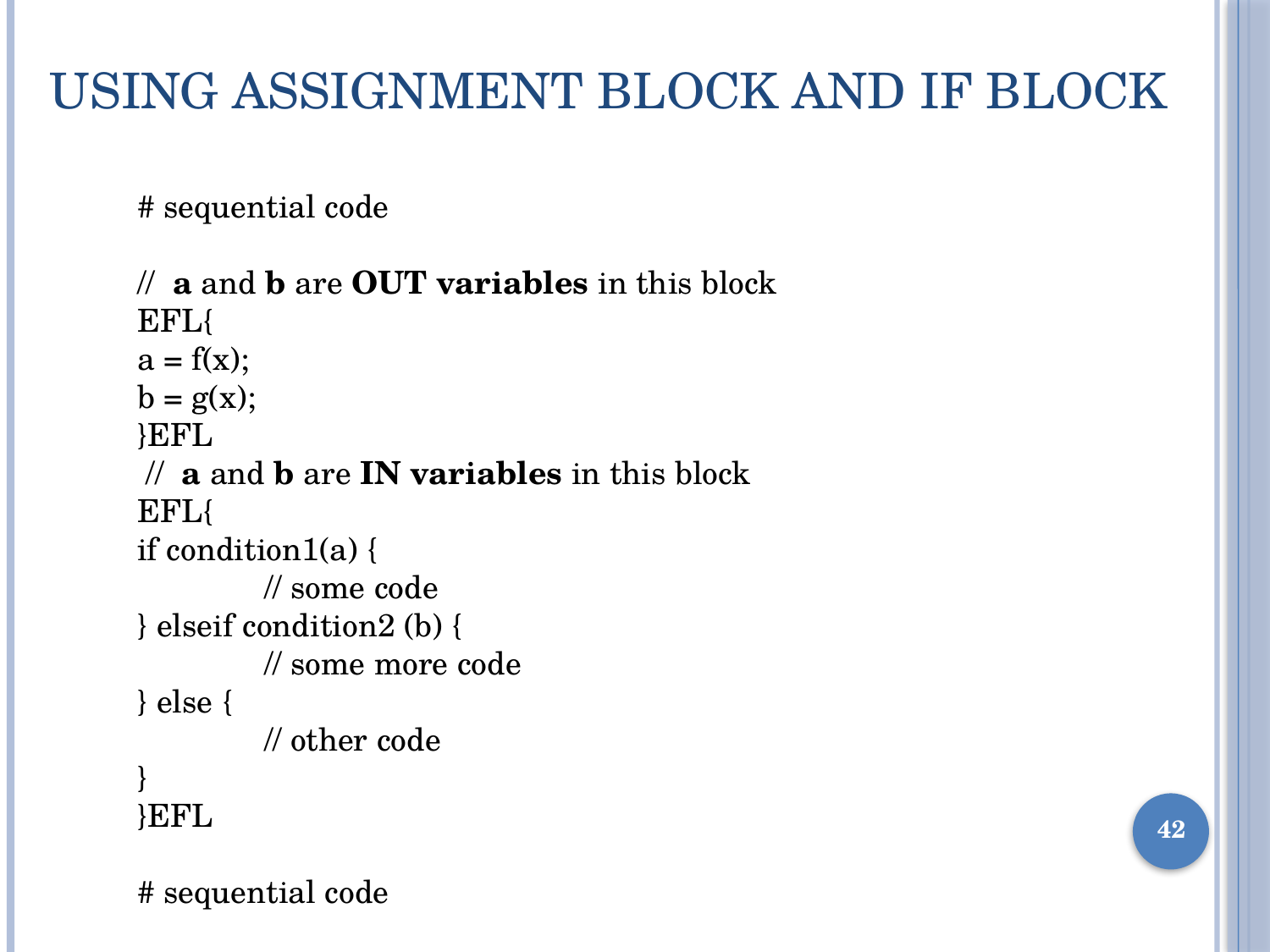

# Using assignment block and if block
# sequential code

//  a and b are OUT variables in this block
EFL{
a = f(x);
b = g(x);
}EFL
 //  a and b are IN variables in this block
EFL{
if condition1(a) {
	// some code
} elseif condition2 (b) {
	// some more code
} else {
	// other code
}
}EFL

# sequential code
42